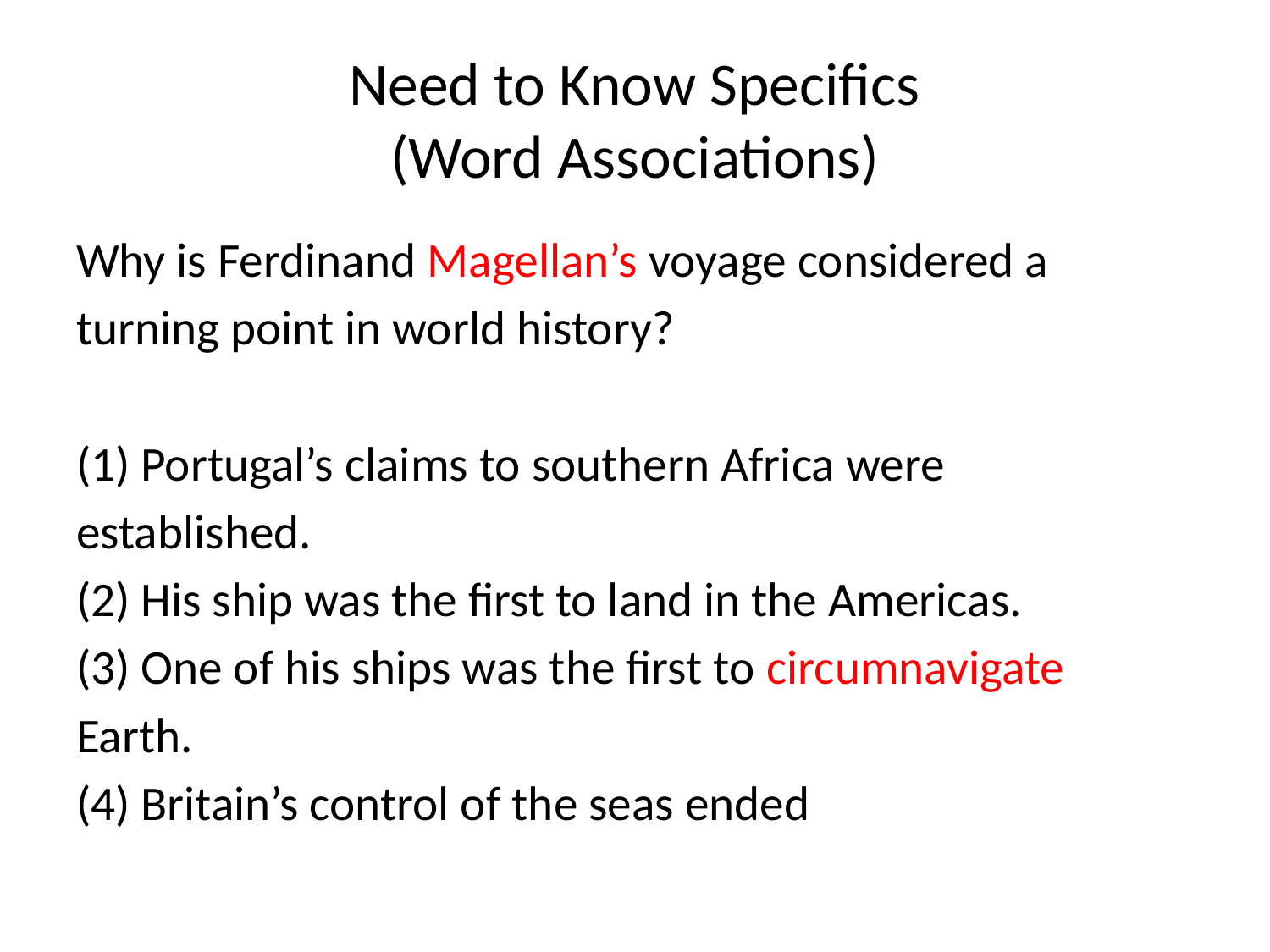

# Need to Know Specifics (Word Associations)
Why is Ferdinand Magellan’s voyage considered a
turning point in world history?

(1) Portugal’s claims to southern Africa were
established.
(2) His ship was the first to land in the Americas.
(3) One of his ships was the first to circumnavigate
Earth.
(4) Britain’s control of the seas ended